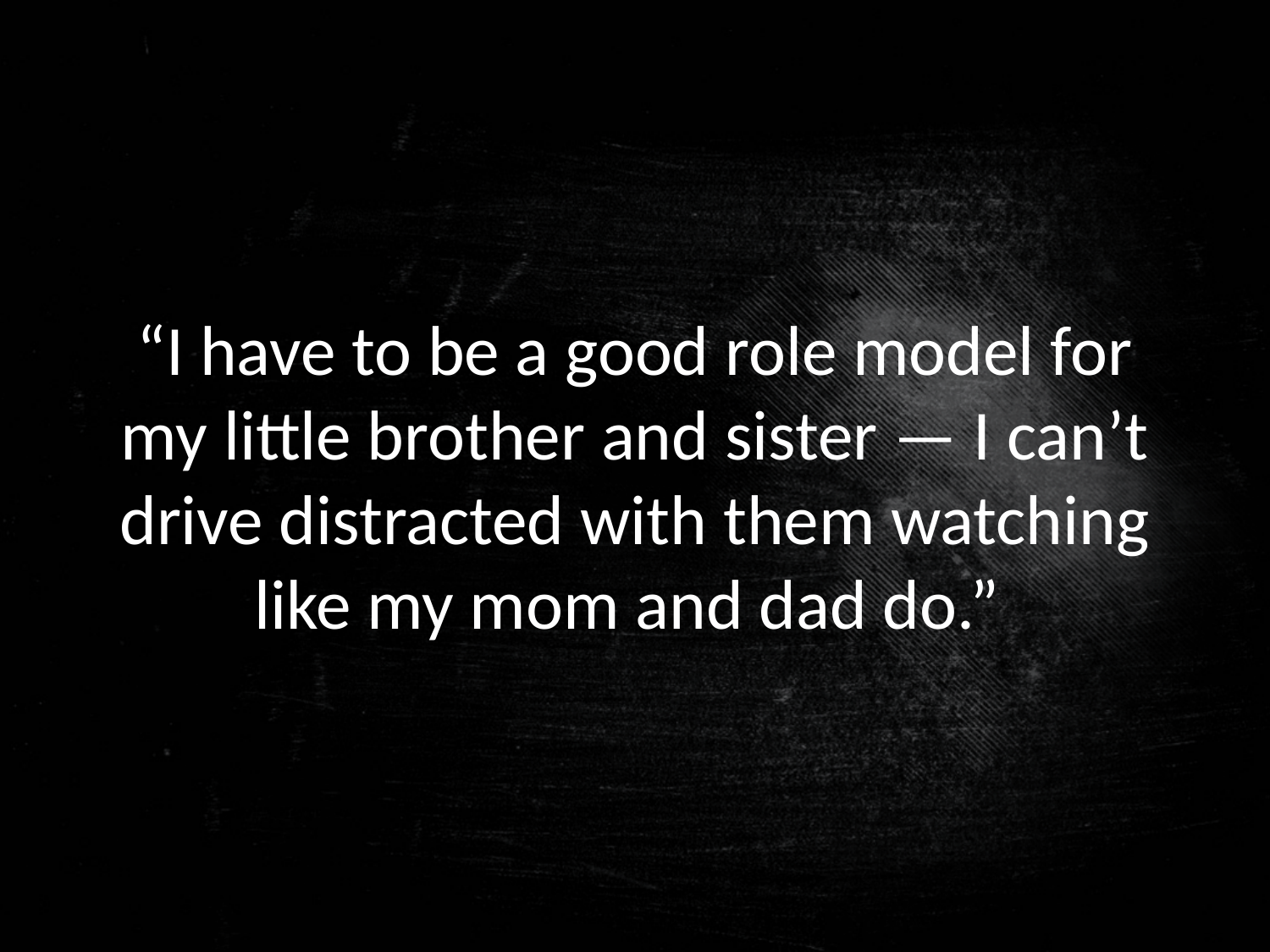

“I have to be a good role model for my little brother and sister — I can’t drive distracted with them watching like my mom and dad do.”